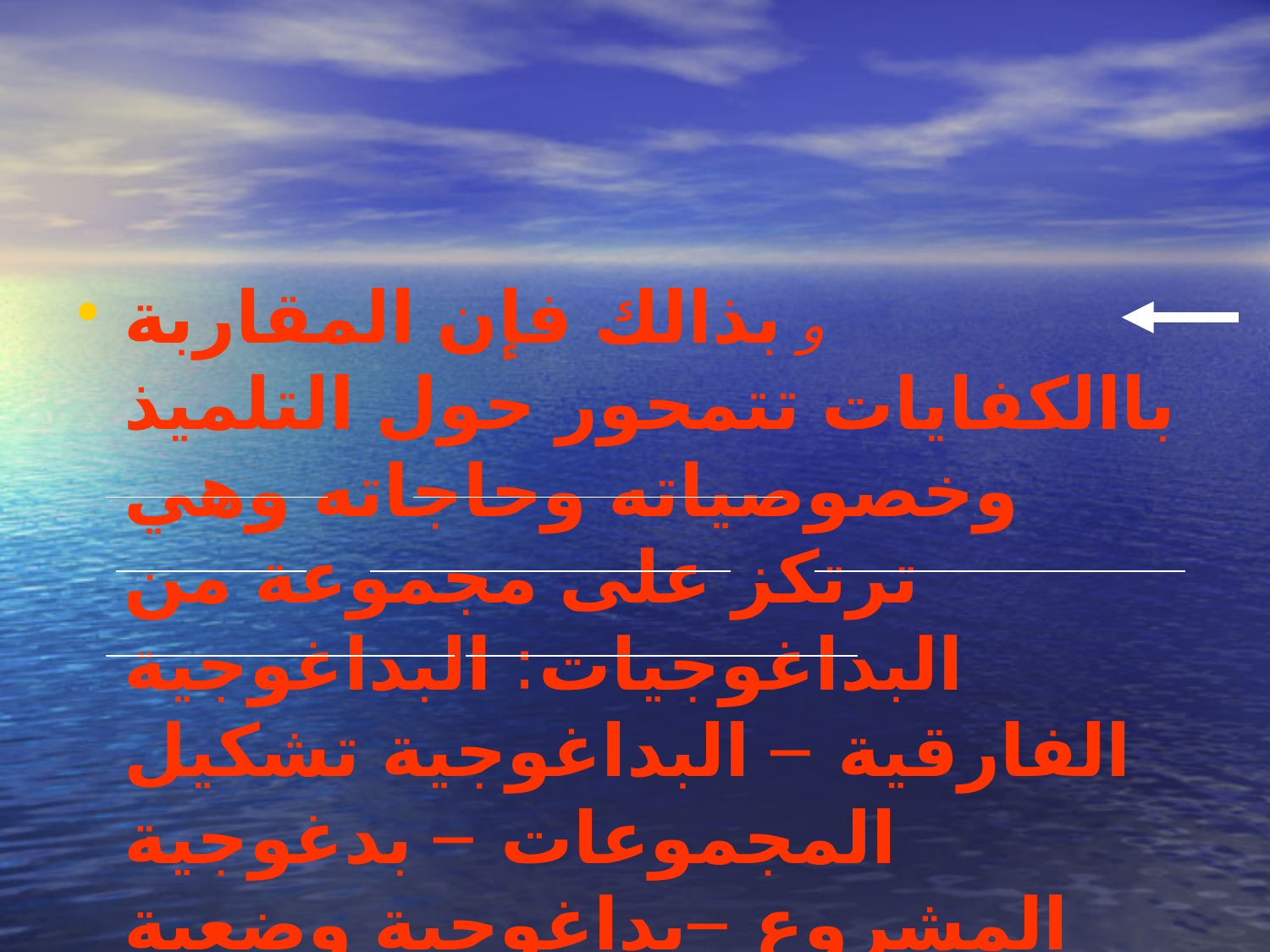

#
و بذالك فإن المقاربة باالكفايات تتمحور حول التلميذ وخصوصياته وحاجاته وهي ترتكز على مجموعة من البداغوجيات: البداغوجية الفارقية – البداغوجية تشكيل المجموعات – بدغوجية المشروع –بداغوجية وضعية حل المشكل-بداغوجية التقويم